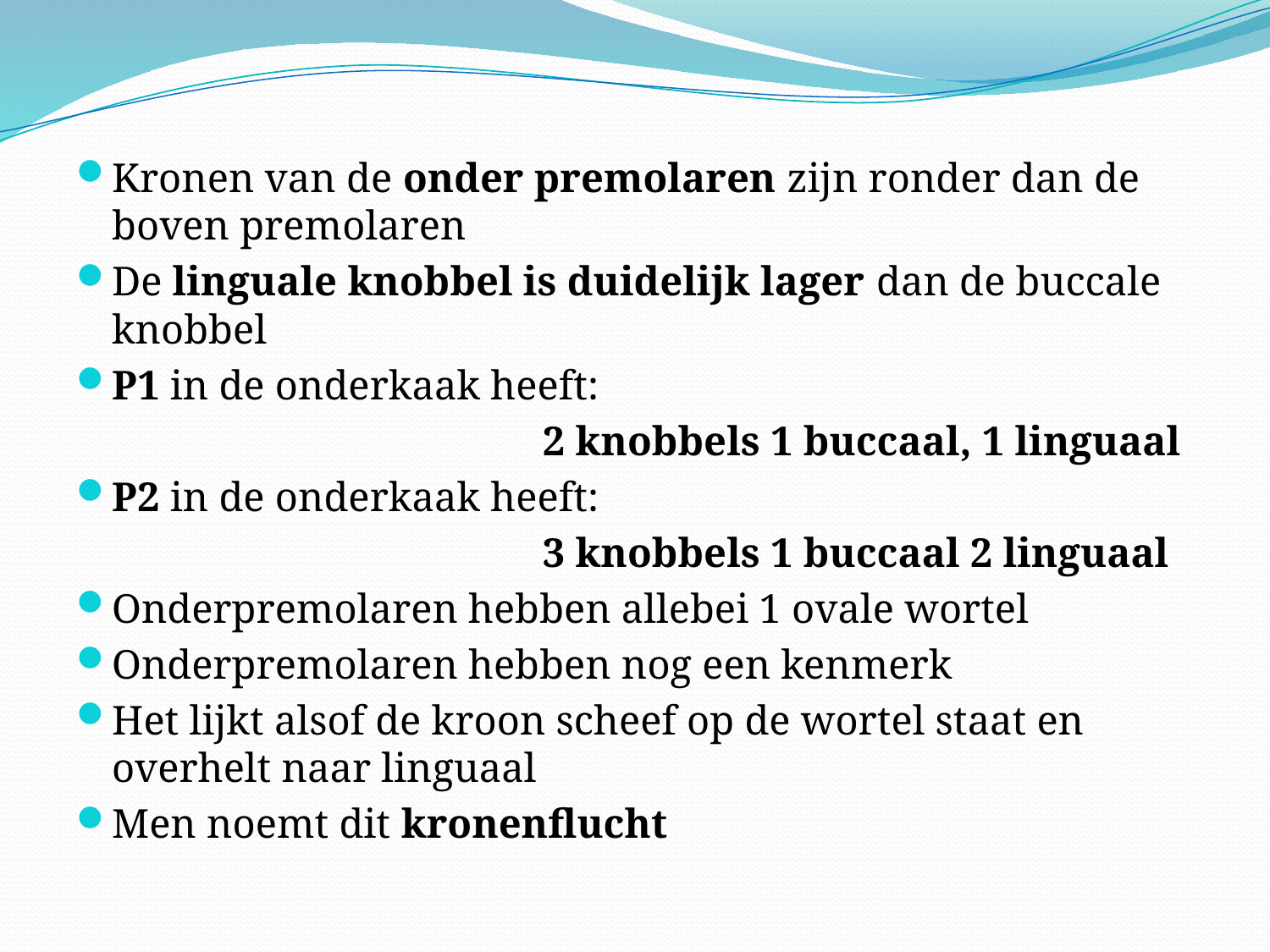

Kronen van de onder premolaren zijn ronder dan de boven premolaren
De linguale knobbel is duidelijk lager dan de buccale knobbel
P1 in de onderkaak heeft:
                                             2 knobbels 1 buccaal, 1 linguaal
P2 in de onderkaak heeft:
                                             3 knobbels 1 buccaal 2 linguaal
Onderpremolaren hebben allebei 1 ovale wortel
Onderpremolaren hebben nog een kenmerk
Het lijkt alsof de kroon scheef op de wortel staat en overhelt naar linguaal
Men noemt dit kronenflucht